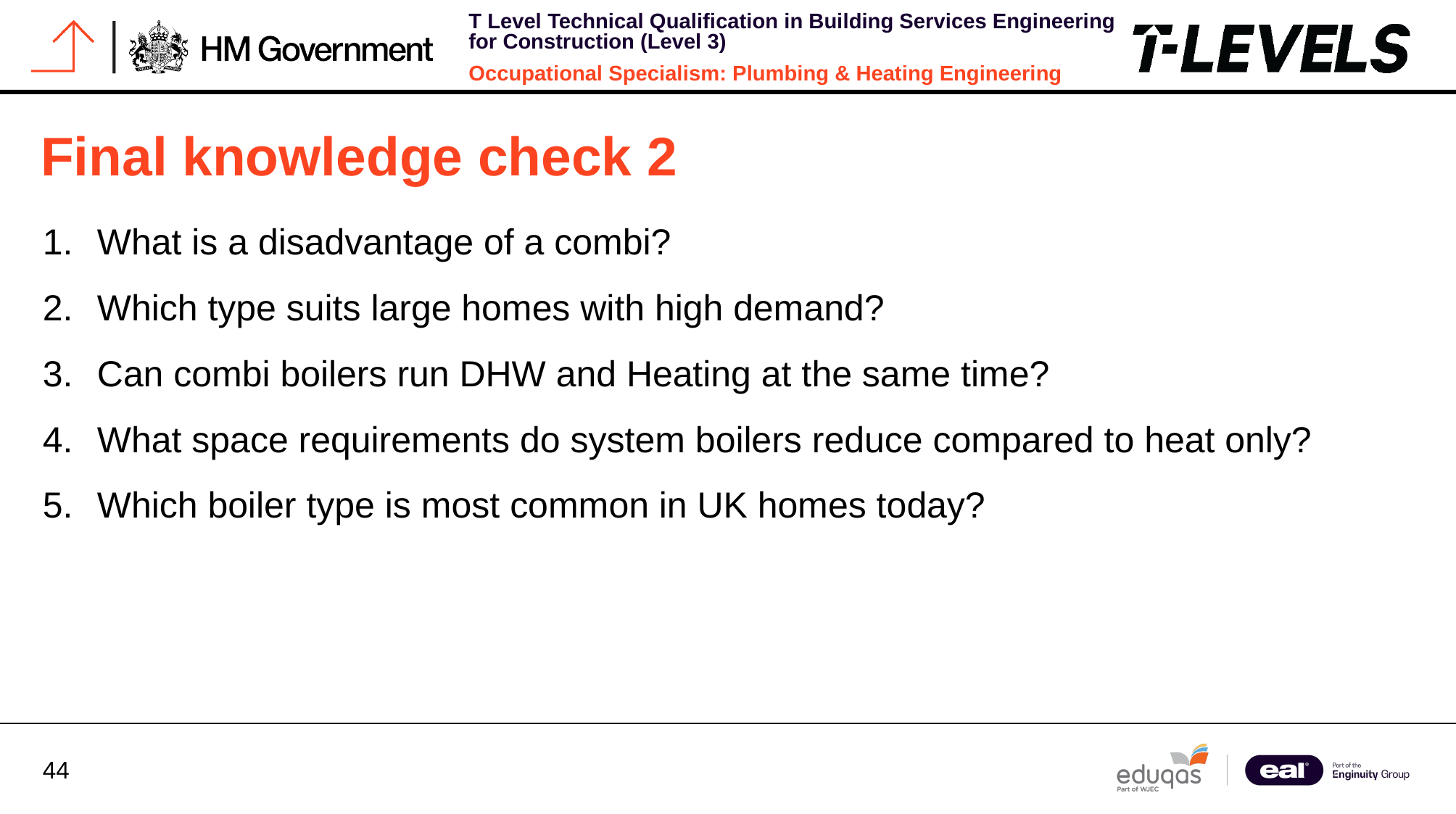

# Final knowledge check 2
What is a disadvantage of a combi?
Which type suits large homes with high demand?
Can combi boilers run DHW and Heating at the same time?
What space requirements do system boilers reduce compared to heat only?
Which boiler type is most common in UK homes today?